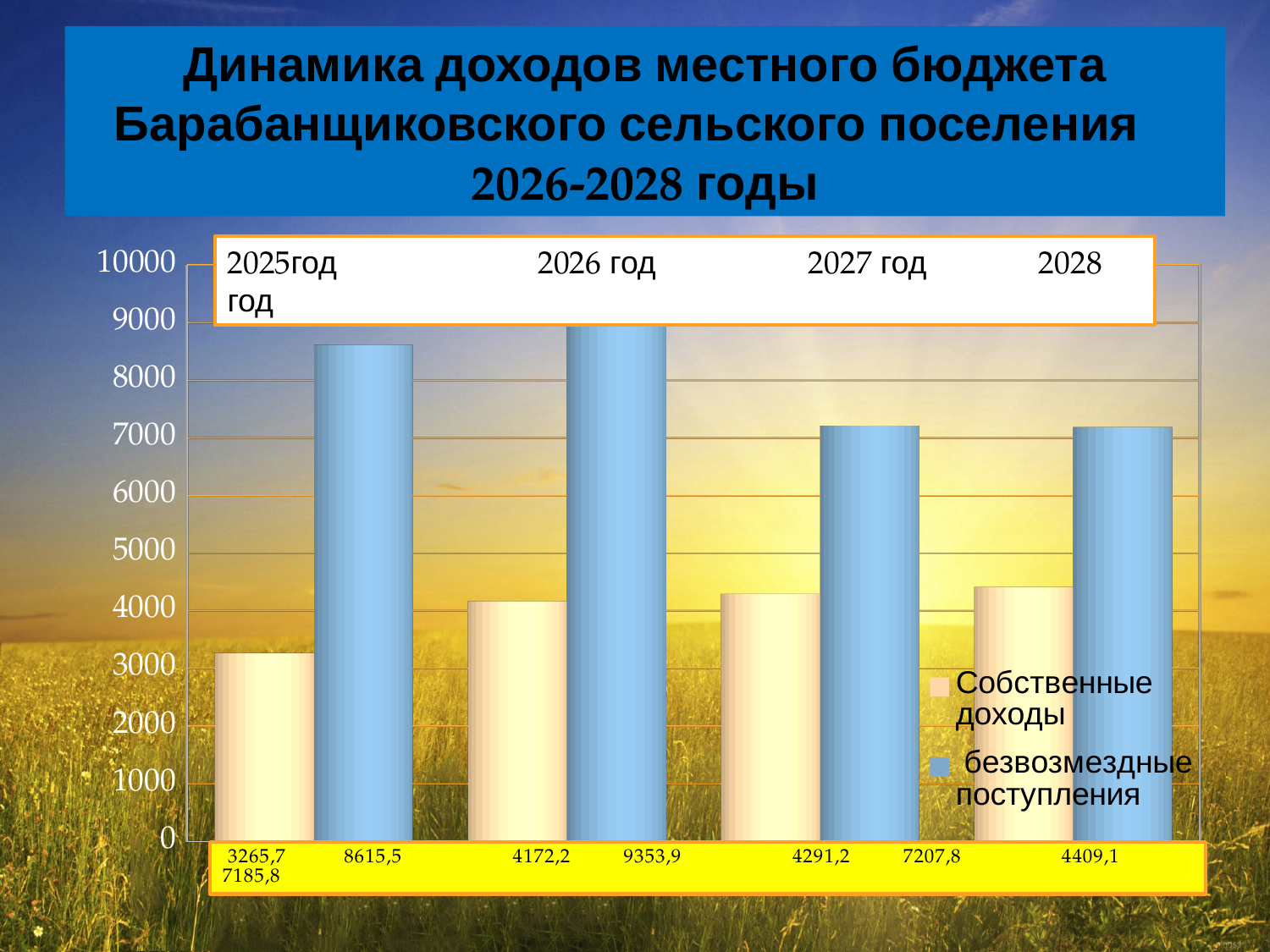

# Динамика доходов местного бюджета Барабанщиковского сельского поселения    2026-2028 годы

[unsupported chart]

2025год                         2026 год                   2027 год              2028 год